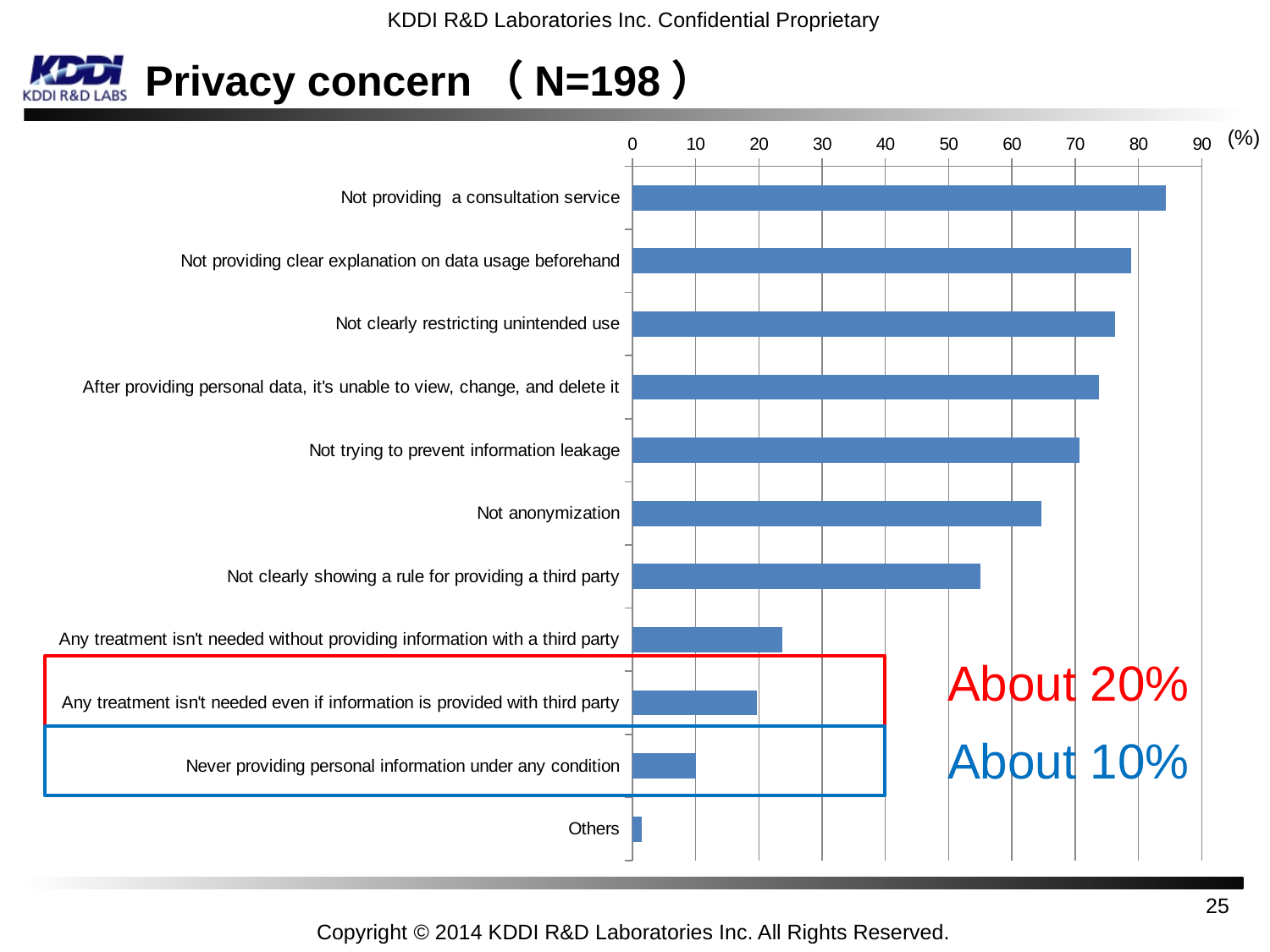

# Privacy concern（N=198）
(%)

### Chart

| Category |  |
|---|---|
| Not providing  a consultation service | 84.34343434343434 |
| Not providing clear explanation on data usage beforehand | 78.78787878787878 |
| Not clearly restricting unintended use | 76.26262626262627 |
| After providing personal data, it's unable to view, change, and delete it | 73.73737373737373 |
| Not trying to prevent information leakage | 70.70707070707071 |
| Not anonymization | 64.64646464646465 |
| Not clearly showing a rule for providing a third party | 55.05050505050505 |
| Any treatment isn't needed without providing information with a third party | 23.737373737373737 |
| Any treatment isn't needed even if information is provided with third party | 19.696969696969695 |
| Never providing personal information under any condition | 10.1010101010101 |
| Others | 1.5151515151515151 |
About 20%

About 10%

25